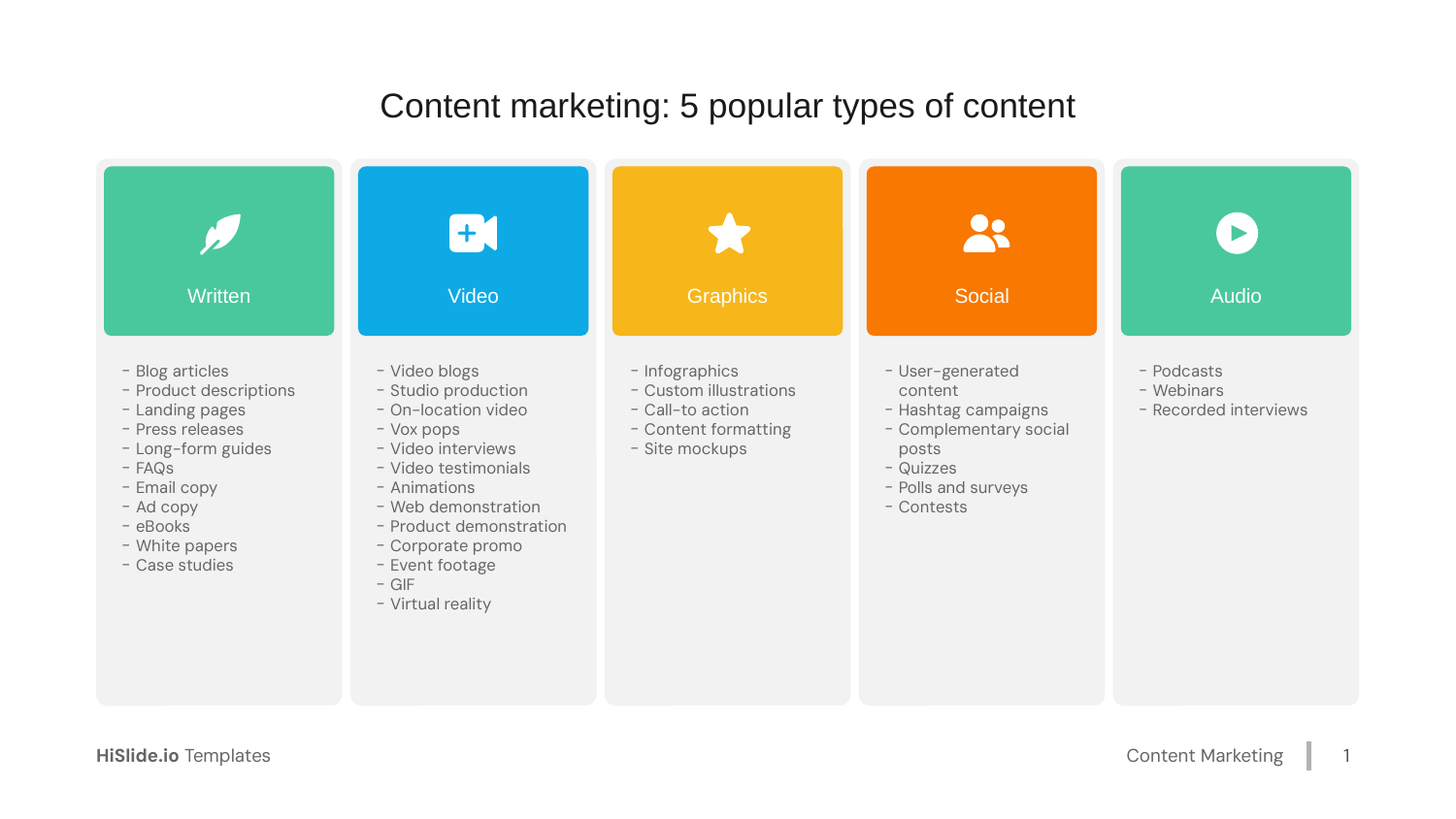

Content marketing: 5 popular types of content

Written
Video
Graphics
Social
Audio
Blog articles
Product descriptions
Landing pages
Press releases
Long-form guides
FAQs
Email copy
Ad copy
eBooks
White papers
Case studies
Video blogs
Studio production
On-location video
Vox pops
Video interviews
Video testimonials
Animations
Web demonstration
Product demonstration
Corporate promo
Event footage
GIF
Virtual reality
Infographics
Custom illustrations
Call-to action
Content formatting
Site mockups
User-generated content
Hashtag campaigns
Complementary social posts
Quizzes
Polls and surveys
Contests
Podcasts
Webinars
Recorded interviews
1